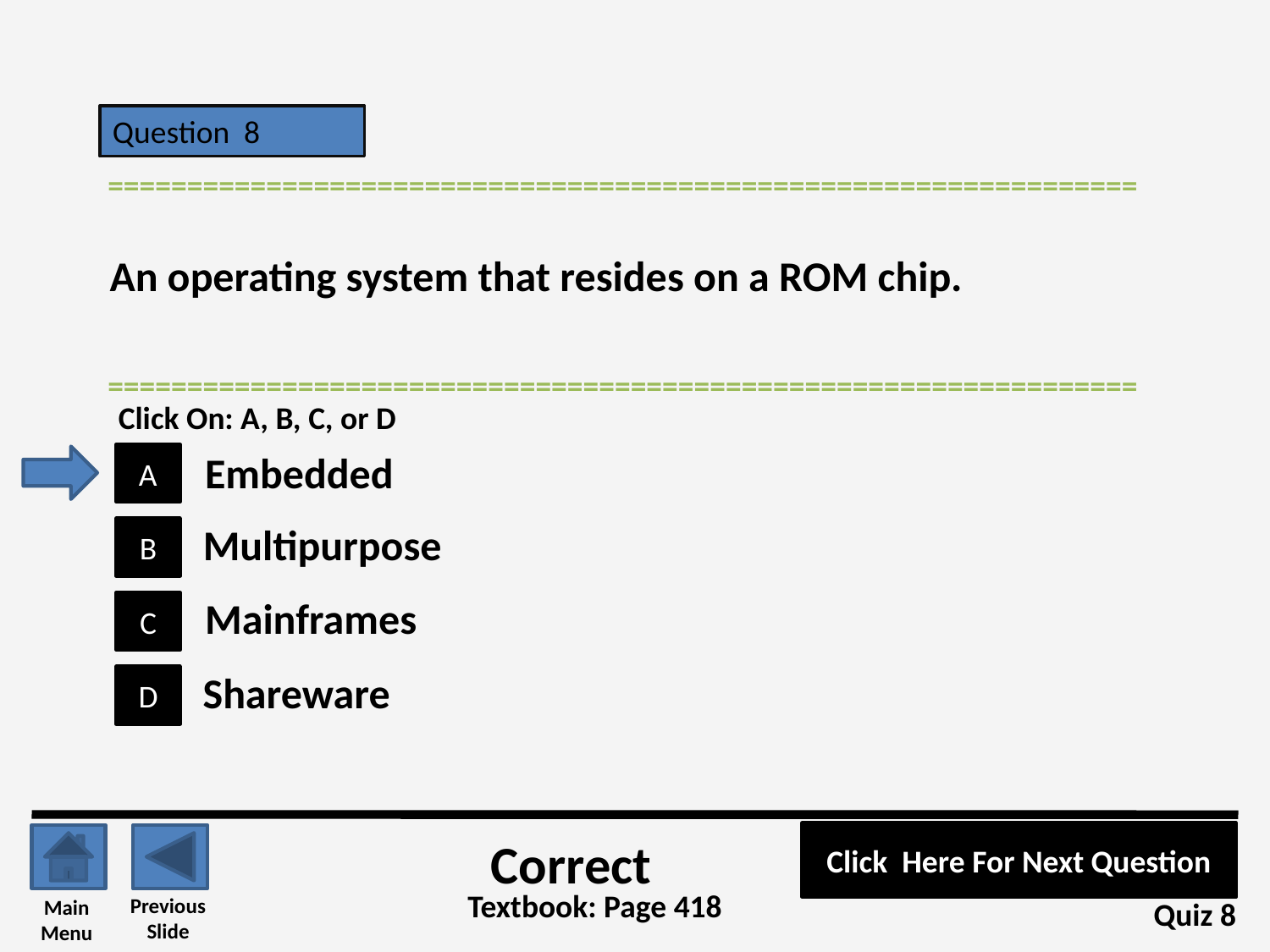

Question  8
=================================================================
An operating system that resides on a ROM chip.
=================================================================
Click On: A, B, C, or D
Embedded
A

Multipurpose
B
Mainframes
C
Shareware
D
Click  Here For Next Question

Correct
Textbook: Page 418
Previous
Slide
Main
Menu
Quiz 8